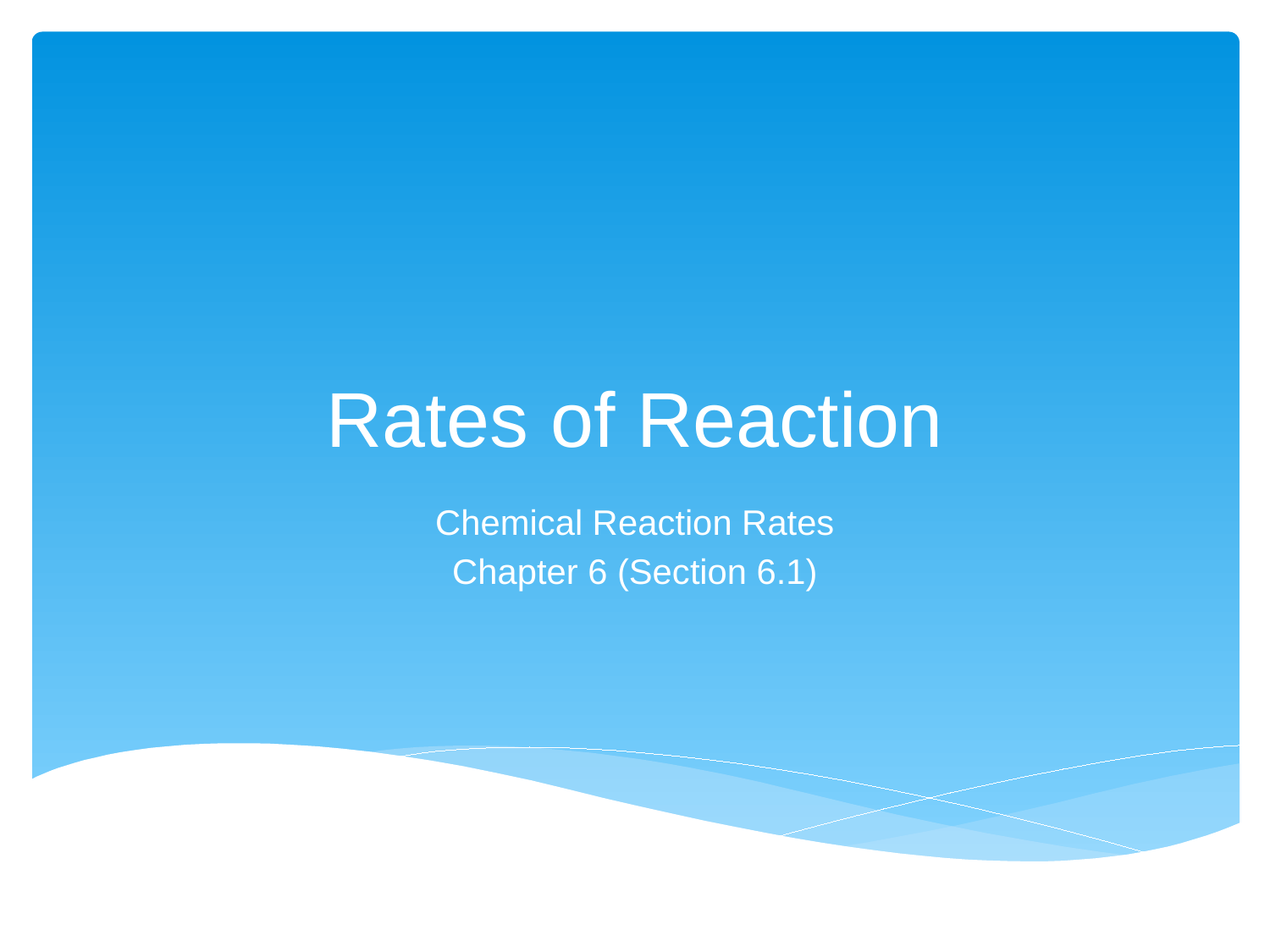

# Rates of Reaction
Chemical Reaction Rates
Chapter 6 (Section 6.1)